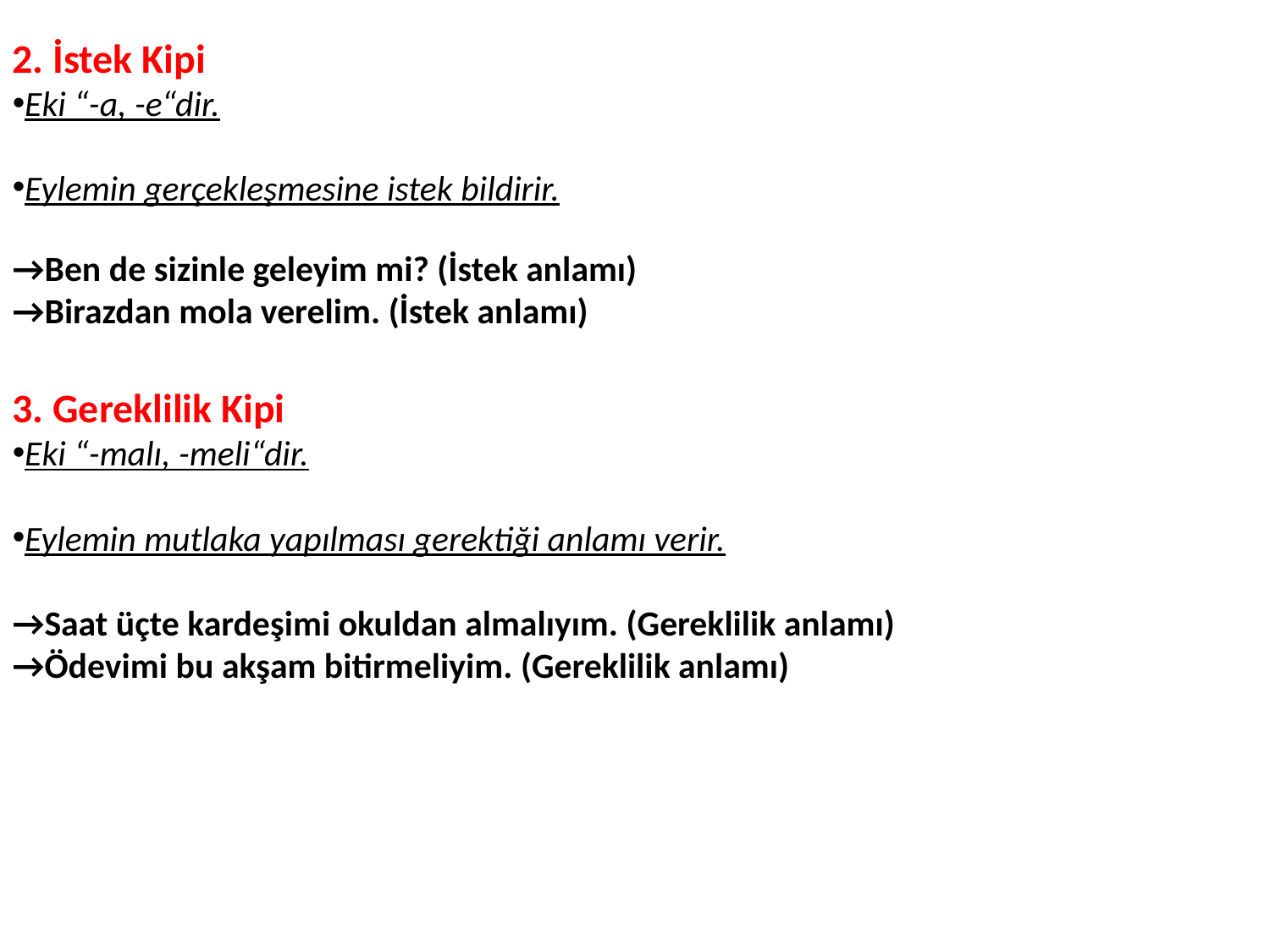

2. İstek Kipi
Eki “-a, -e“dir.

Eylemin gerçekleşmesine istek bildirir.

→Ben de sizinle geleyim mi? (İstek anlamı)
→Birazdan mola verelim. (İstek anlamı)

3. Gereklilik Kipi
Eki “-malı, -meli“dir.

Eylemin mutlaka yapılması gerektiği anlamı verir.

→Saat üçte kardeşimi okuldan almalıyım. (Gereklilik anlamı)
→Ödevimi bu akşam bitirmeliyim. (Gereklilik anlamı)